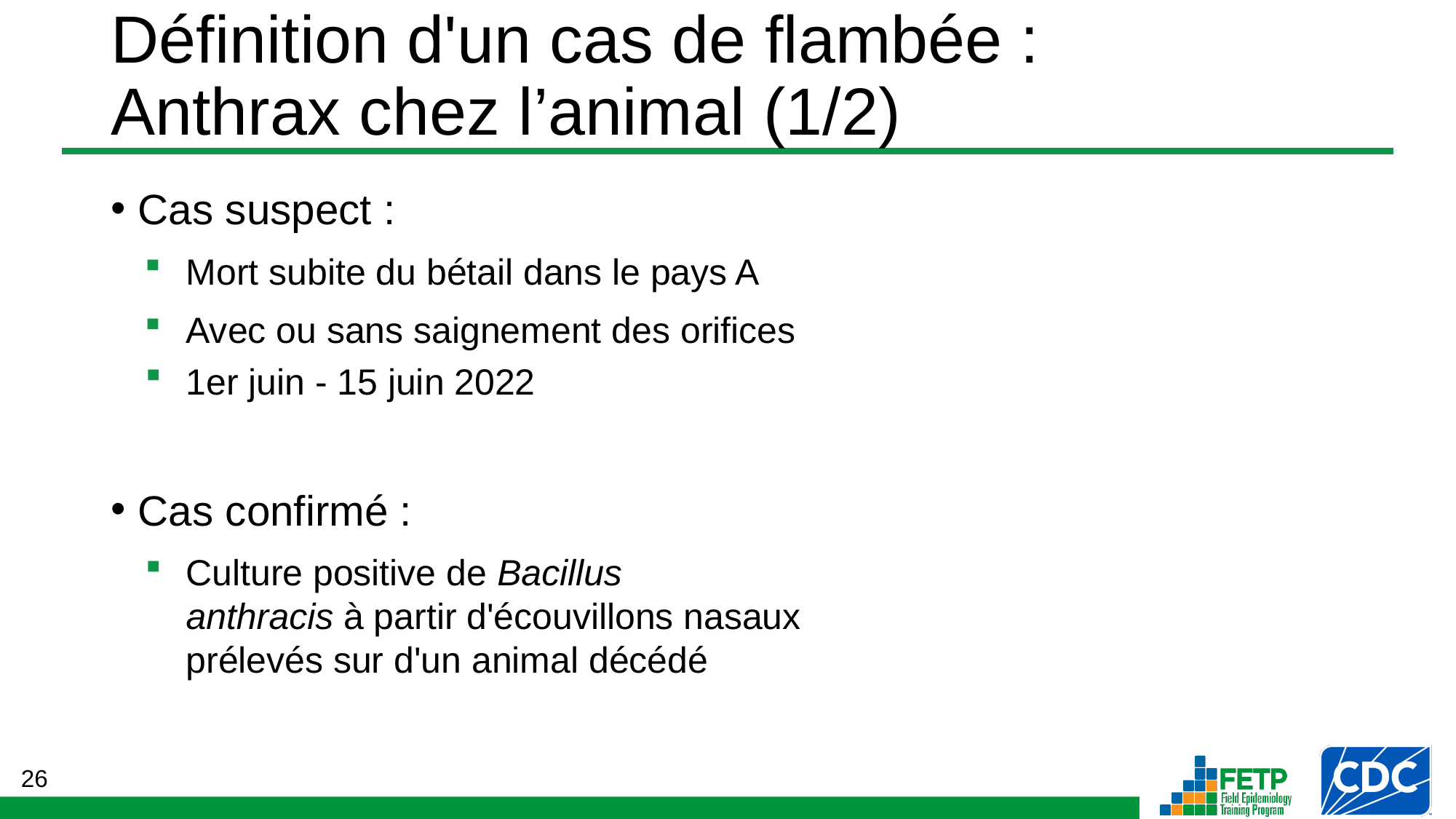

# Définition d'un cas de flambée : Anthrax chez l’animal (1/2)
Cas suspect :
Mort subite du bétail dans le pays A
Avec ou sans saignement des orifices
1er juin - 15 juin 2022

Cas confirmé :
Culture positive de Bacillus
anthracis à partir d'écouvillons nasaux prélevés sur d'un animal décédé